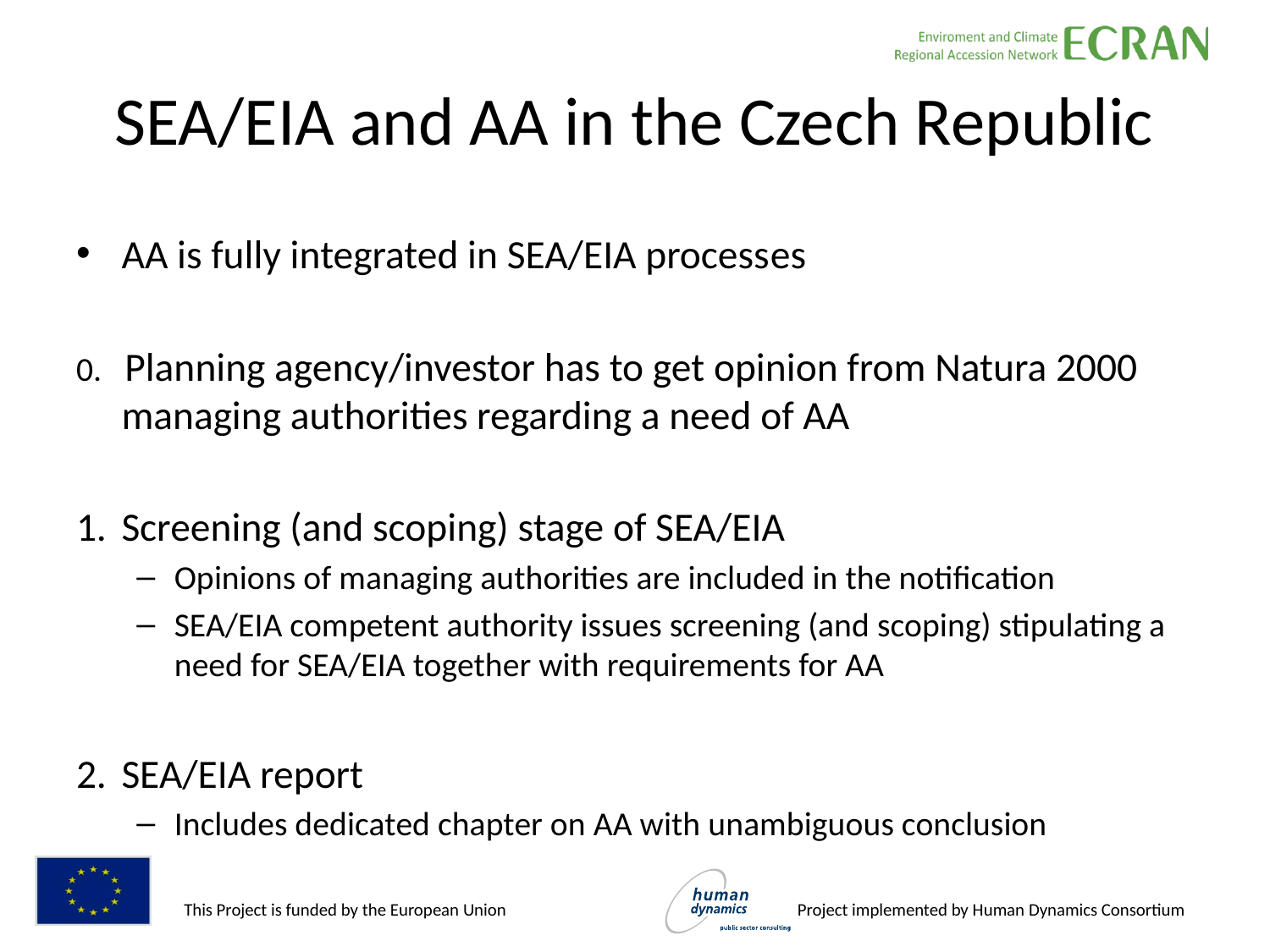

# SEA/EIA and AA in the Czech Republic
AA is fully integrated in SEA/EIA processes

0.   Planning agency/investor has to get opinion from Natura 2000 managing authorities regarding a need of AA

Screening (and scoping) stage of SEA/EIA
Opinions of managing authorities are included in the notification
SEA/EIA competent authority issues screening (and scoping) stipulating a need for SEA/EIA together with requirements for AA

SEA/EIA report
Includes dedicated chapter on AA with unambiguous conclusion